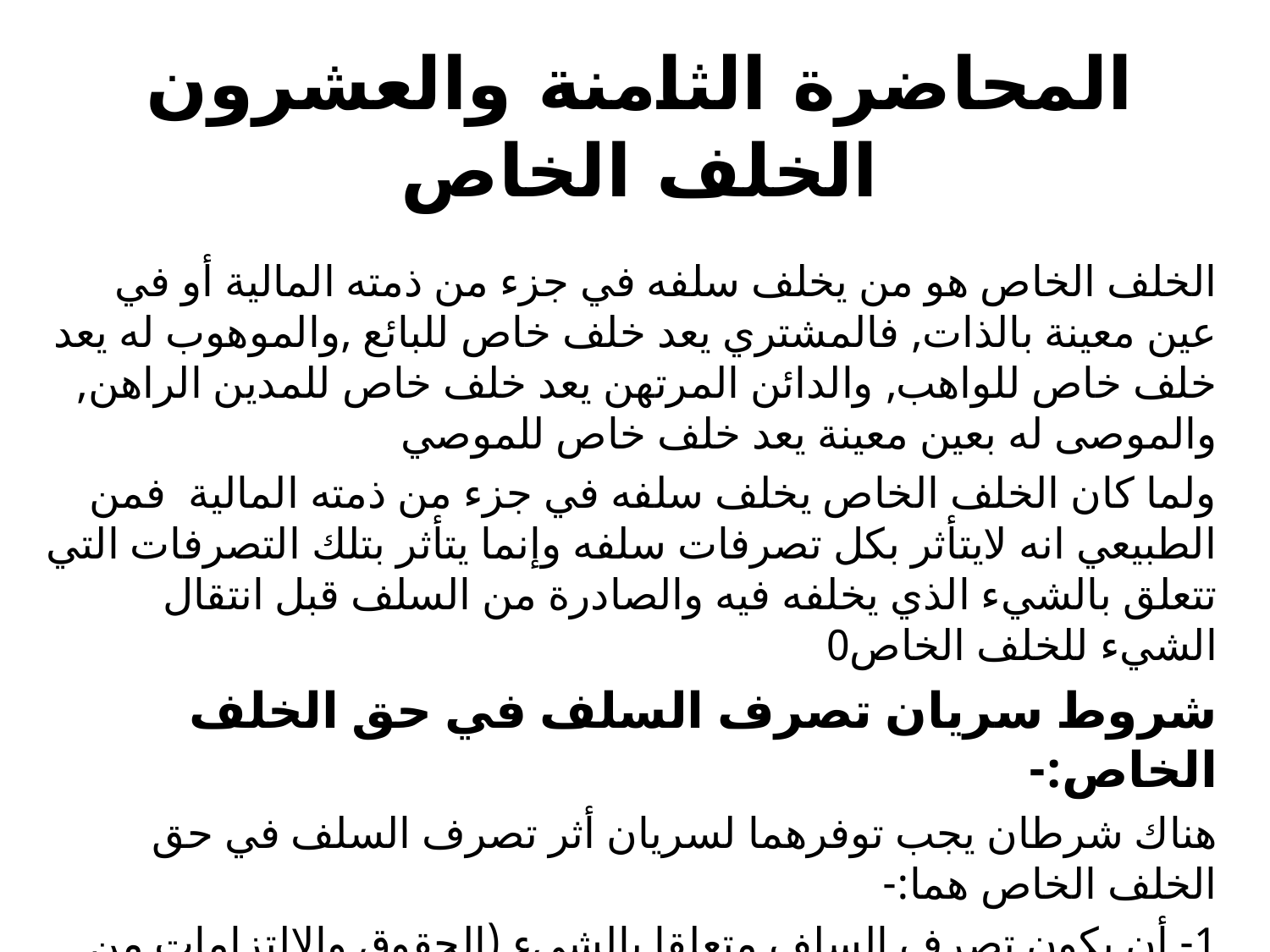

# المحاضرة الثامنة والعشرون الخلف الخاص
الخلف الخاص هو من يخلف سلفه في جزء من ذمته المالية أو في عين معينة بالذات, فالمشتري يعد خلف خاص للبائع ,والموهوب له يعد خلف خاص للواهب, والدائن المرتهن يعد خلف خاص للمدين الراهن, والموصى له بعين معينة يعد خلف خاص للموصي
ولما كان الخلف الخاص يخلف سلفه في جزء من ذمته المالية  فمن الطبيعي انه لايتأثر بكل تصرفات سلفه وإنما يتأثر بتلك التصرفات التي تتعلق بالشيء الذي يخلفه فيه والصادرة من السلف قبل انتقال الشيء للخلف الخاص0
شروط سريان تصرف السلف في حق الخلف الخاص:-
هناك شرطان يجب توفرهما لسريان أثر تصرف السلف في حق الخلف الخاص هما:-
1- أن يكون تصرف السلف متعلقا بالشيء (الحقوق والالتزامات من مستلزمات الشئ)
2- علم الخلف الخاص بالحقوق والالتزامات0